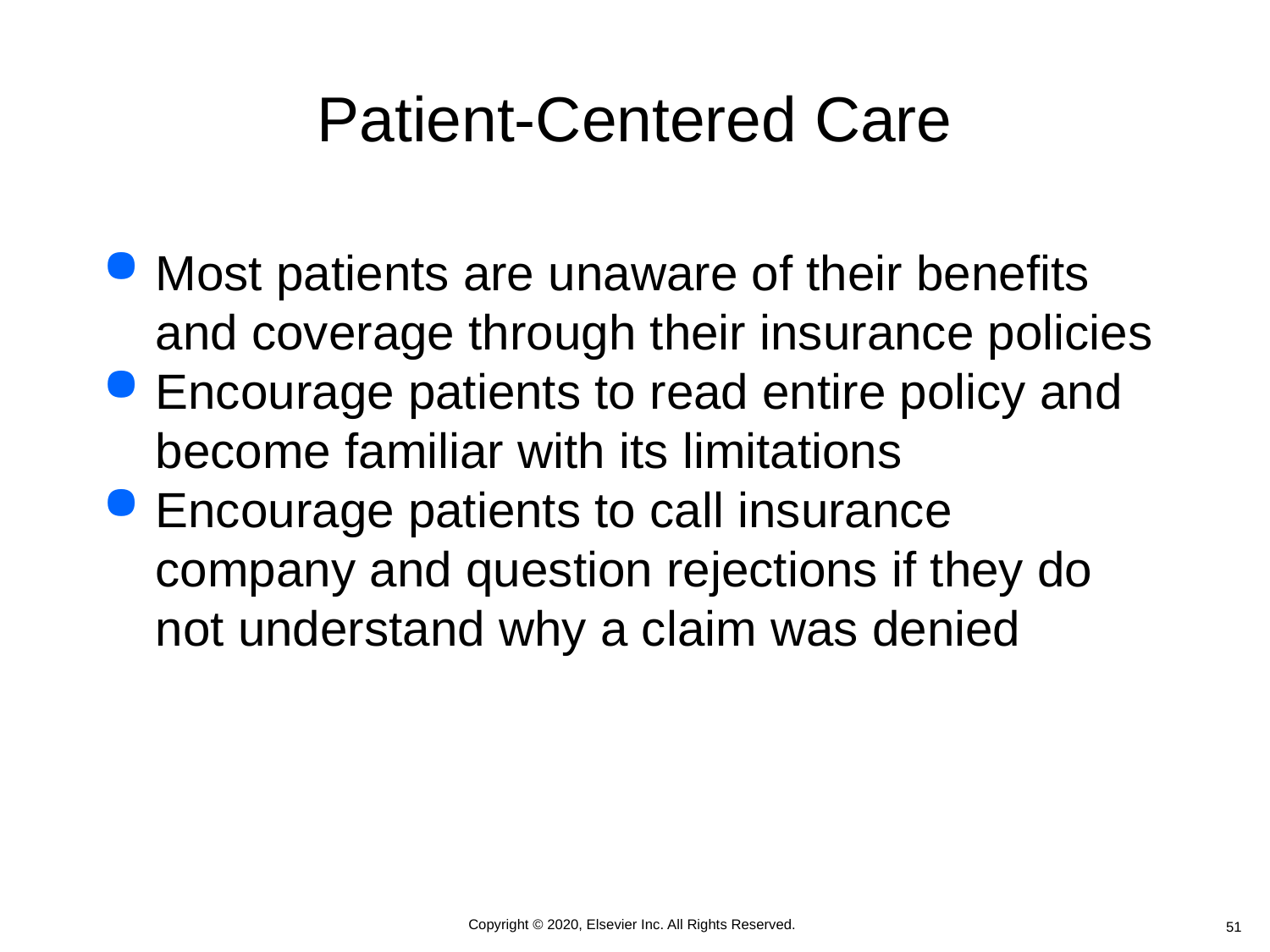

# Patient-Centered Care
Most patients are unaware of their benefits and coverage through their insurance policies
Encourage patients to read entire policy and become familiar with its limitations
Encourage patients to call insurance company and question rejections if they do not understand why a claim was denied